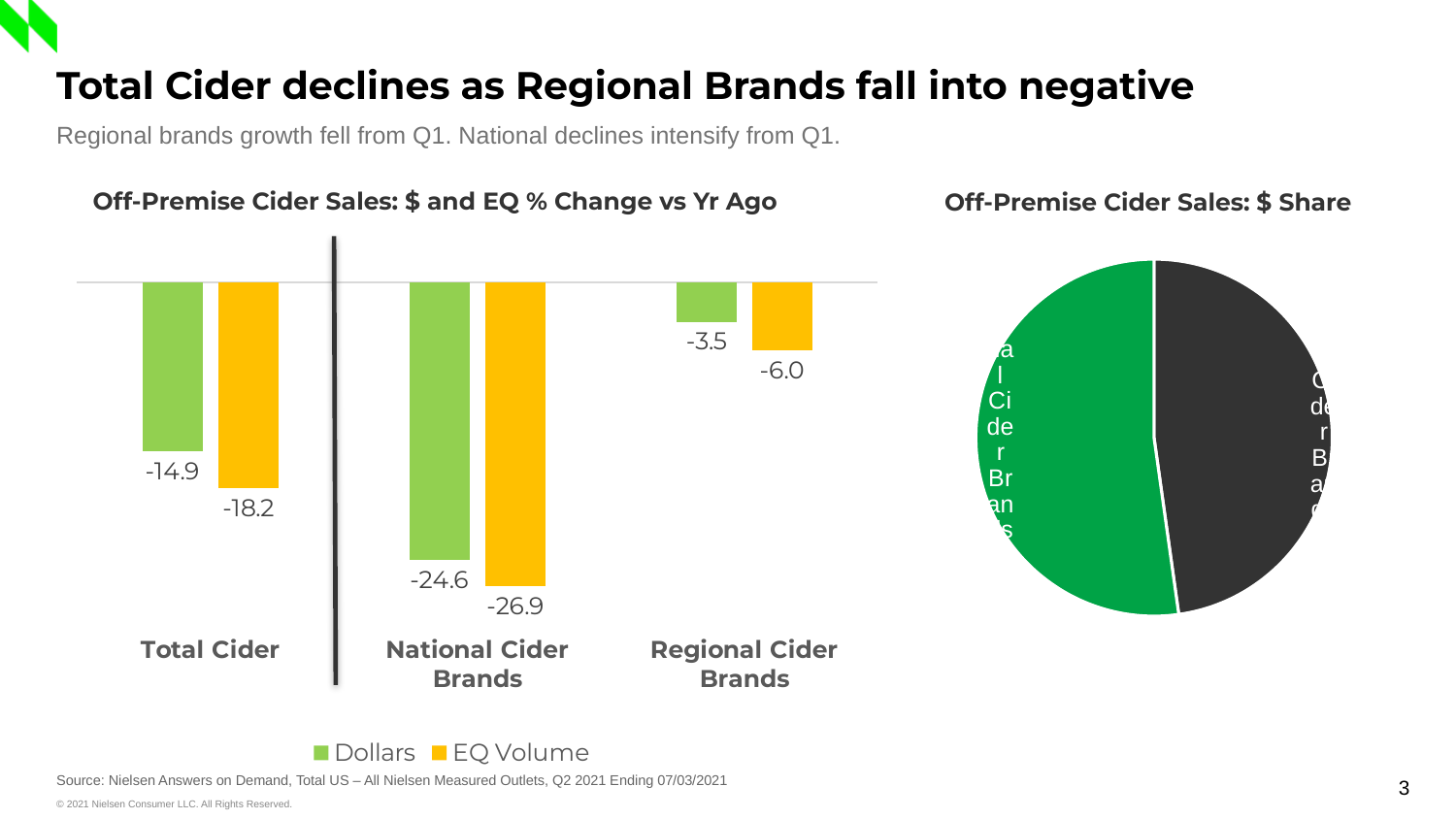

Total Cider declines as Regional Brands fall into negative
Regional brands growth fell from Q1. National declines intensify from Q1.
Off-Premise Cider Sales: $ and EQ % Change vs Yr Ago
Off-Premise Cider Sales: $ Share

### Chart

| Category | Share |
|---|---|
| National Cider Brands | 0.47784 |
| Regional Cider Brands | 0.52216 |

### Chart

| Category | Dollars | EQ Volume |
|---|---|---|
| Total Cider | -14.912 | -18.215 |
| National Cider Brands | -24.555 | -26.86 |
| Regional Cider Brands | -3.485 | -6.0 |
3
Source: Nielsen Answers on Demand, Total US – All Nielsen Measured Outlets, Q2 2021 Ending 07/03/2021